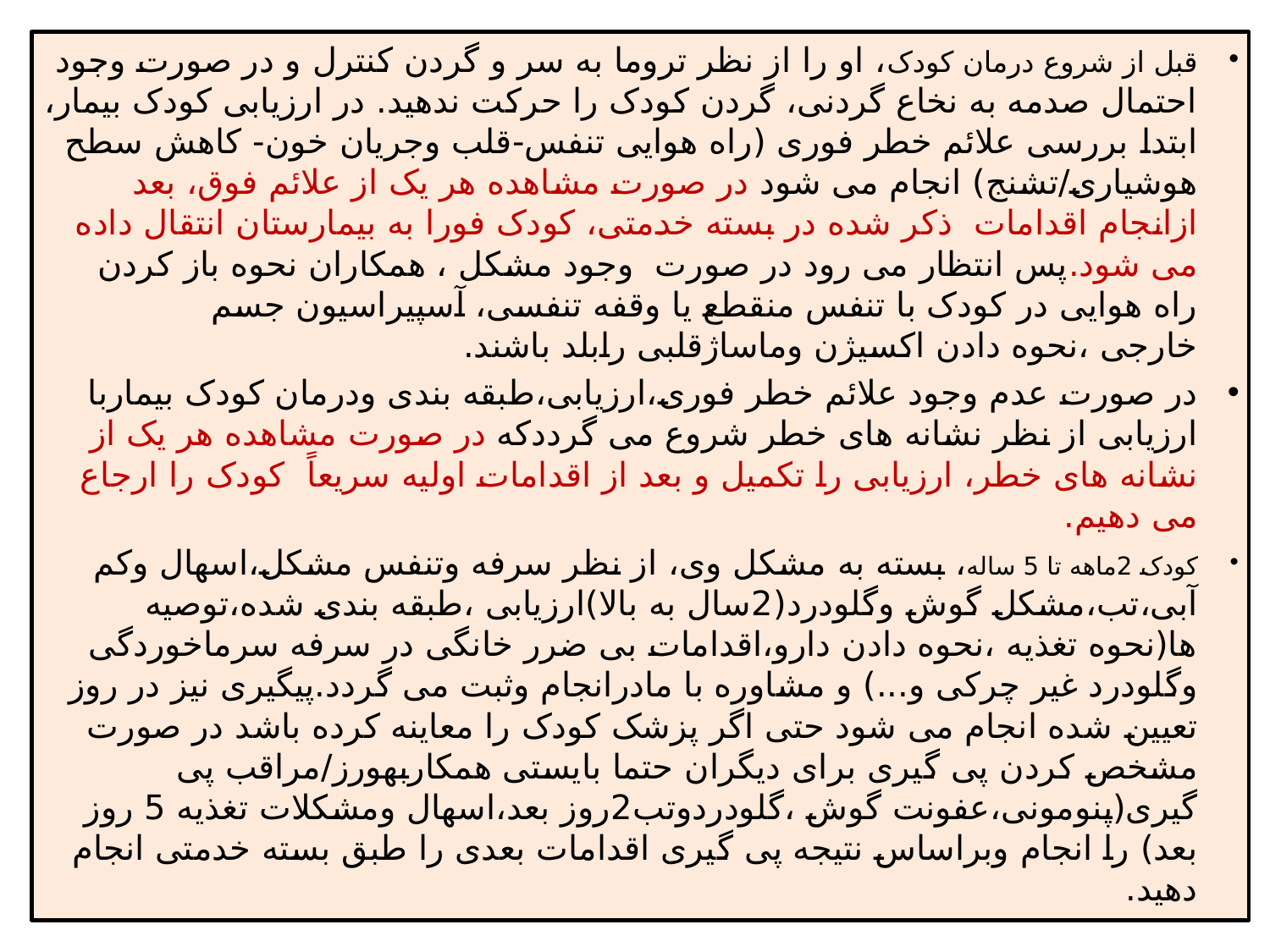

قبل از شروع درمان کودک، او را از نظر تروما به سر و گردن کنترل و در صورت وجود احتمال صدمه به نخاع گردنی، گردن کودک را حرکت ندهید. در ارزیابی کودک بیمار، ابتدا بررسی علائم خطر فوری (راه هوایی تنفس-قلب وجریان خون- کاهش سطح هوشیاری/تشنج) انجام می شود در صورت مشاهده هر یک از علائم فوق، بعد ازانجام اقدامات  ذکر شده در بسته خدمتی، کودک فورا به بیمارستان انتقال داده می شود.پس انتظار می رود در صورت  وجود مشکل ، همکاران نحوه باز کردن راه هوایی در کودک با تنفس منقطع یا وقفه تنفسی، آسپیراسیون جسم خارجی ،نحوه دادن اکسیژن وماساژقلبی رابلد باشند.
در صورت عدم وجود علائم خطر فوری،ارزیابی،طبقه بندی ودرمان کودک بیماربا ارزیابی از نظر نشانه های خطر شروع می گرددکه در صورت مشاهده هر یک از نشانه های خطر، ارزیابی را تکمیل و بعد از اقدامات اولیه سریعاً  کودک را ارجاع می دهیم.
کودک 2ماهه تا 5 ساله، بسته به مشکل وی، از نظر سرفه وتنفس مشکل،اسهال وکم آبی،تب،مشکل گوش وگلودرد(2سال به بالا)ارزیابی ،طبقه بندی شده،توصیه ها(نحوه تغذیه ،نحوه دادن دارو،اقدامات بی ضرر خانگی در سرفه سرماخوردگی وگلودرد غیر چرکی و...) و مشاوره با مادرانجام وثبت می گردد.پیگیری نیز در روز تعیین شده انجام می شود حتی اگر پزشک کودک را معاینه کرده باشد در صورت مشخص کردن پی گیری برای دیگران حتما بایستی همکاربهورز/مراقب پی گیری(پنومونی،عفونت گوش ،گلودردوتب2روز بعد،اسهال ومشکلات تغذیه 5 روز بعد) را انجام وبراساس نتیجه پی گیری اقدامات بعدی را طبق بسته خدمتی انجام دهید.